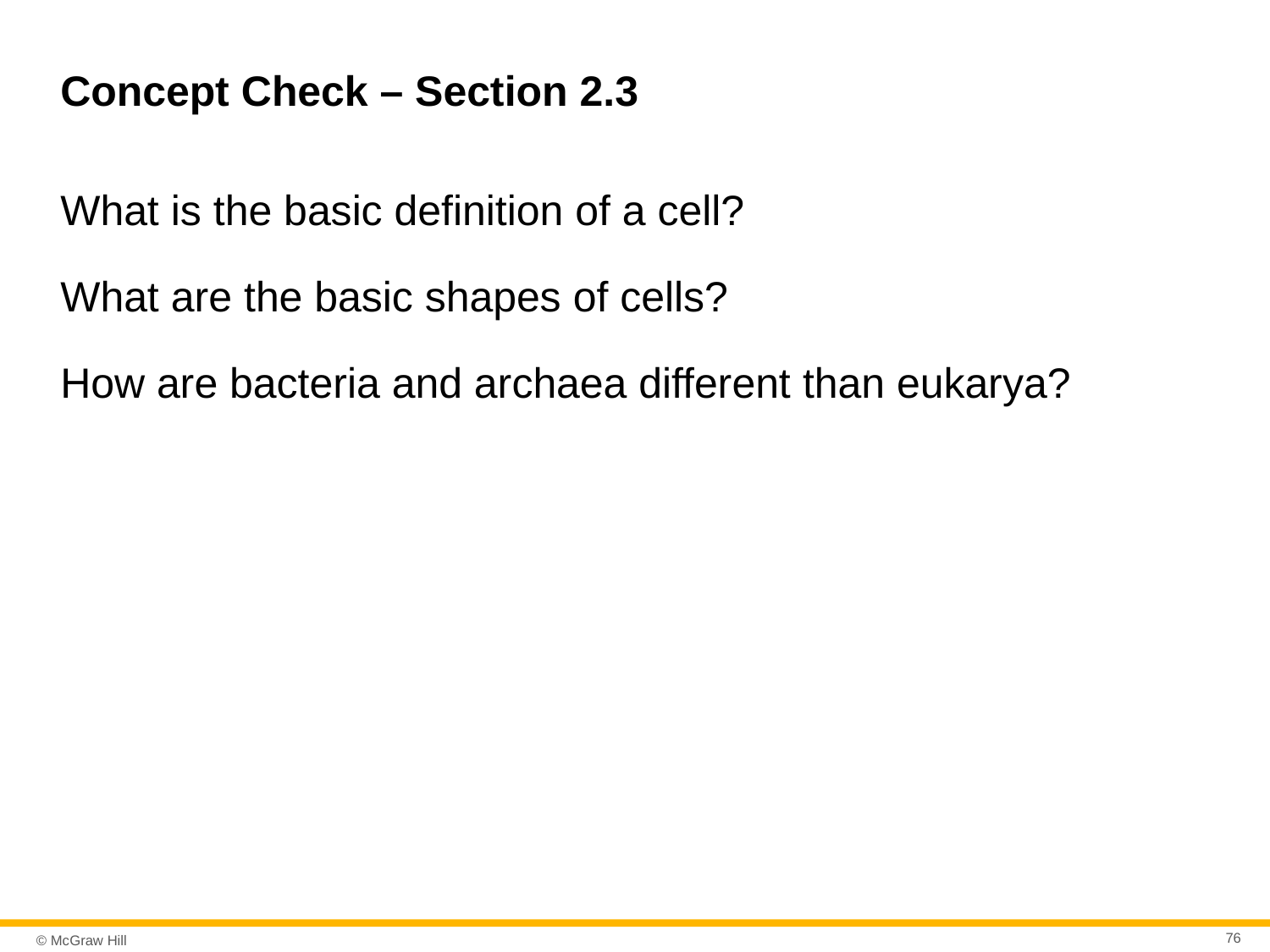

# Concept Check – Section 2.3
What is the basic definition of a cell?
What are the basic shapes of cells?
How are bacteria and archaea different than eukarya?